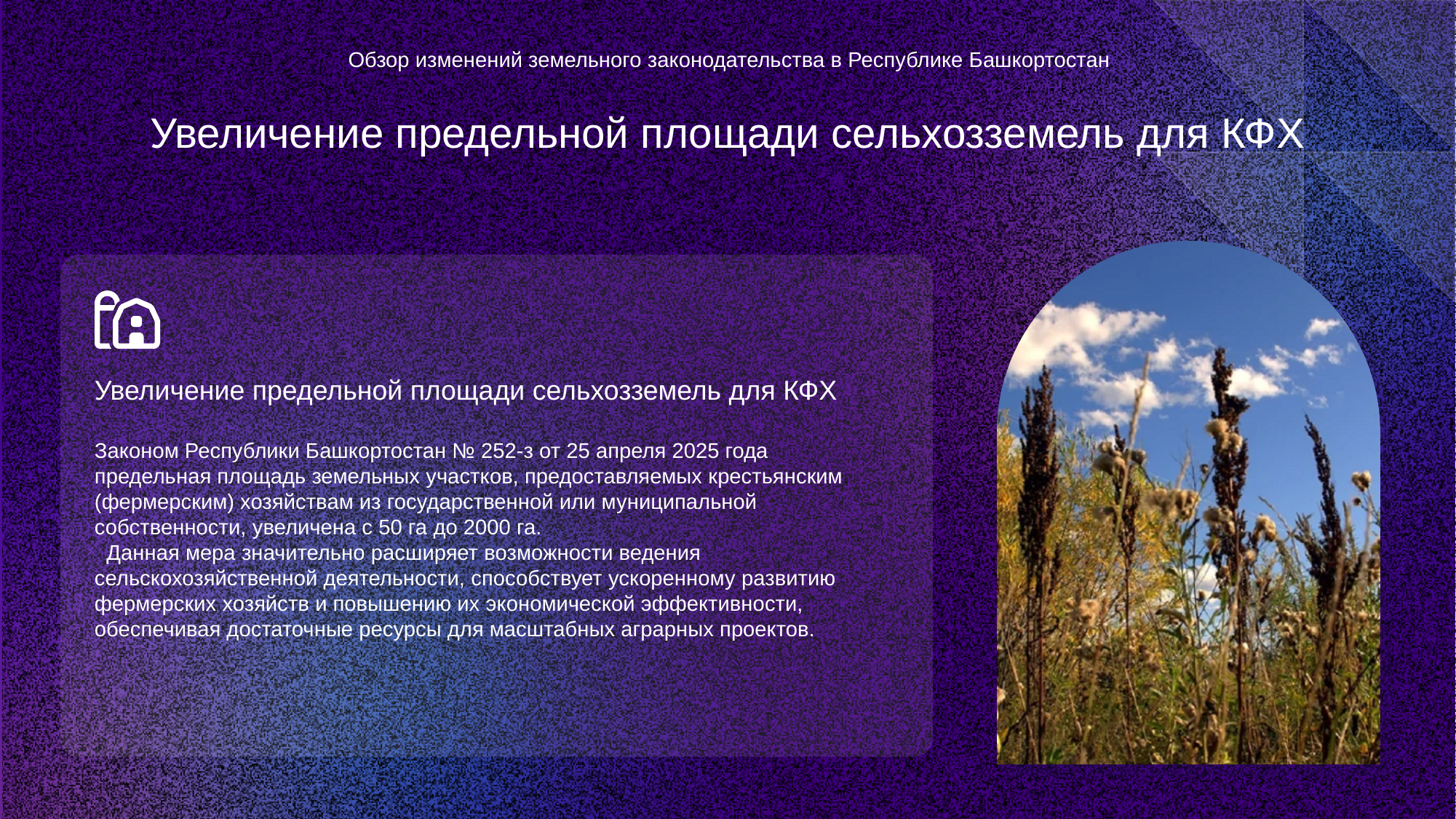

Обзор изменений земельного законодательства в Республике Башкортостан
Увеличение предельной площади сельхозземель для КФХ

Увеличение предельной площади сельхозземель для КФХ
Законом Республики Башкортостан № 252-з от 25 апреля 2025 года предельная площадь земельных участков, предоставляемых крестьянским (фермерским) хозяйствам из государственной или муниципальной собственности, увеличена с 50 га до 2000 га.
  Данная мера значительно расширяет возможности ведения сельскохозяйственной деятельности, способствует ускоренному развитию фермерских хозяйств и повышению их экономической эффективности, обеспечивая достаточные ресурсы для масштабных аграрных проектов.